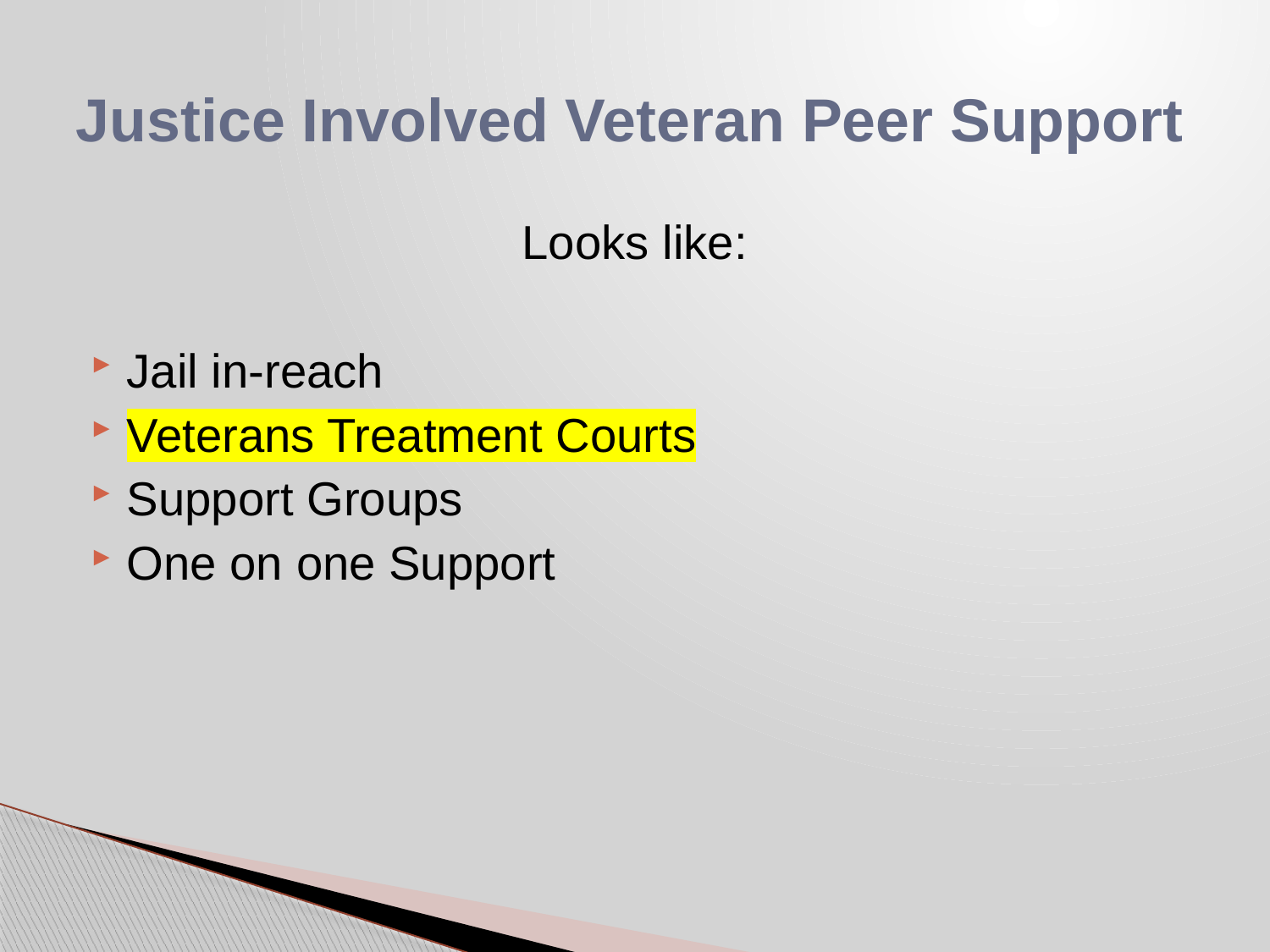

# Justice Involved Veteran Peer Support
Looks like:

Jail in-reach
Veterans Treatment Courts
Support Groups
One on one Support